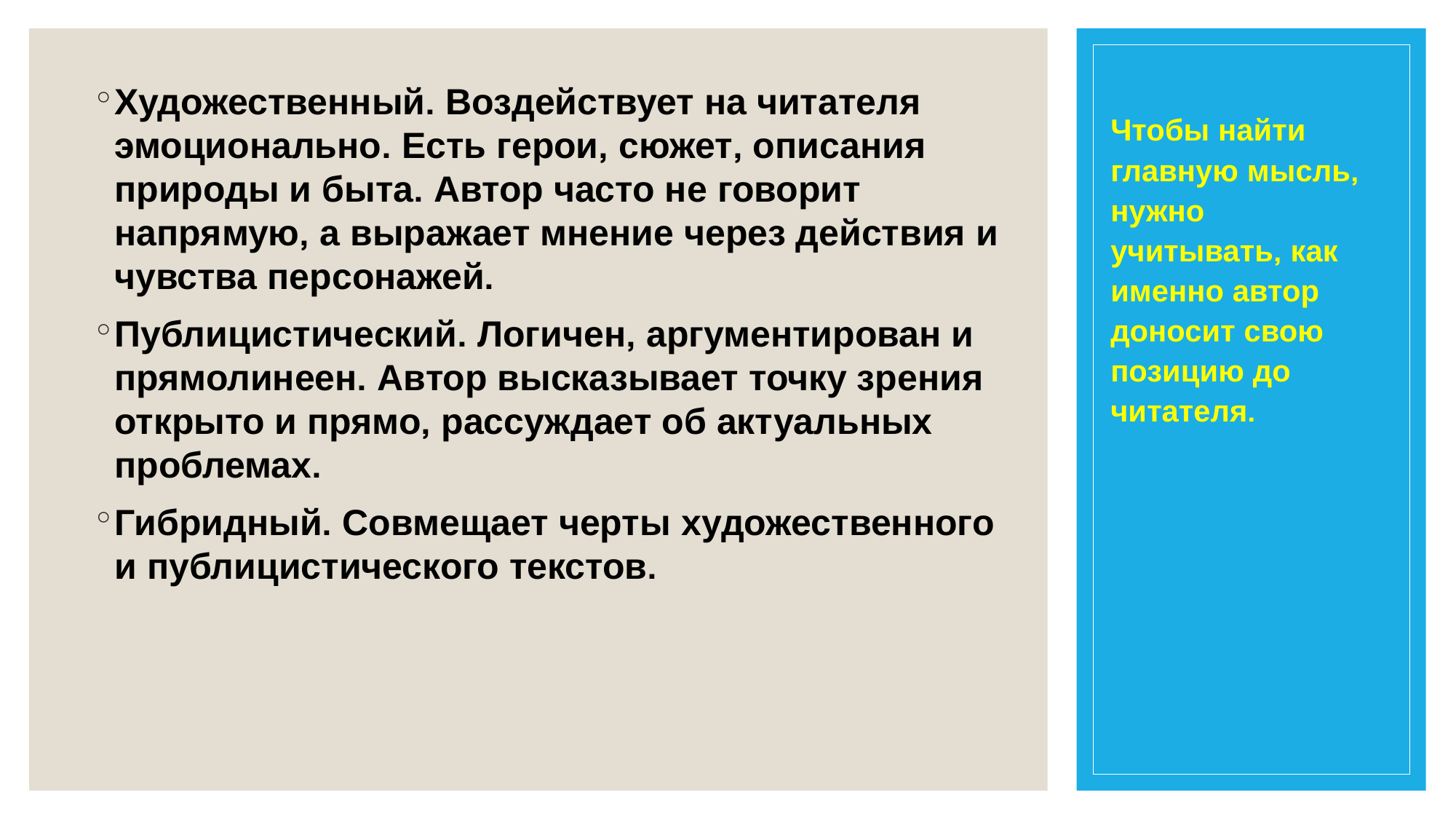

Художественный. Воздействует на читателя эмоционально. Есть герои, сюжет, описания природы и быта. Автор часто не говорит напрямую, а выражает мнение через действия и чувства персонажей.
Публицистический. Логичен, аргументирован и прямолинеен. Автор высказывает точку зрения открыто и прямо, рассуждает об актуальных проблемах.
Гибридный. Совмещает черты художественного и публицистического текстов.

Чтобы найти главную мысль, нужно учитывать, как именно автор доносит свою позицию до читателя.